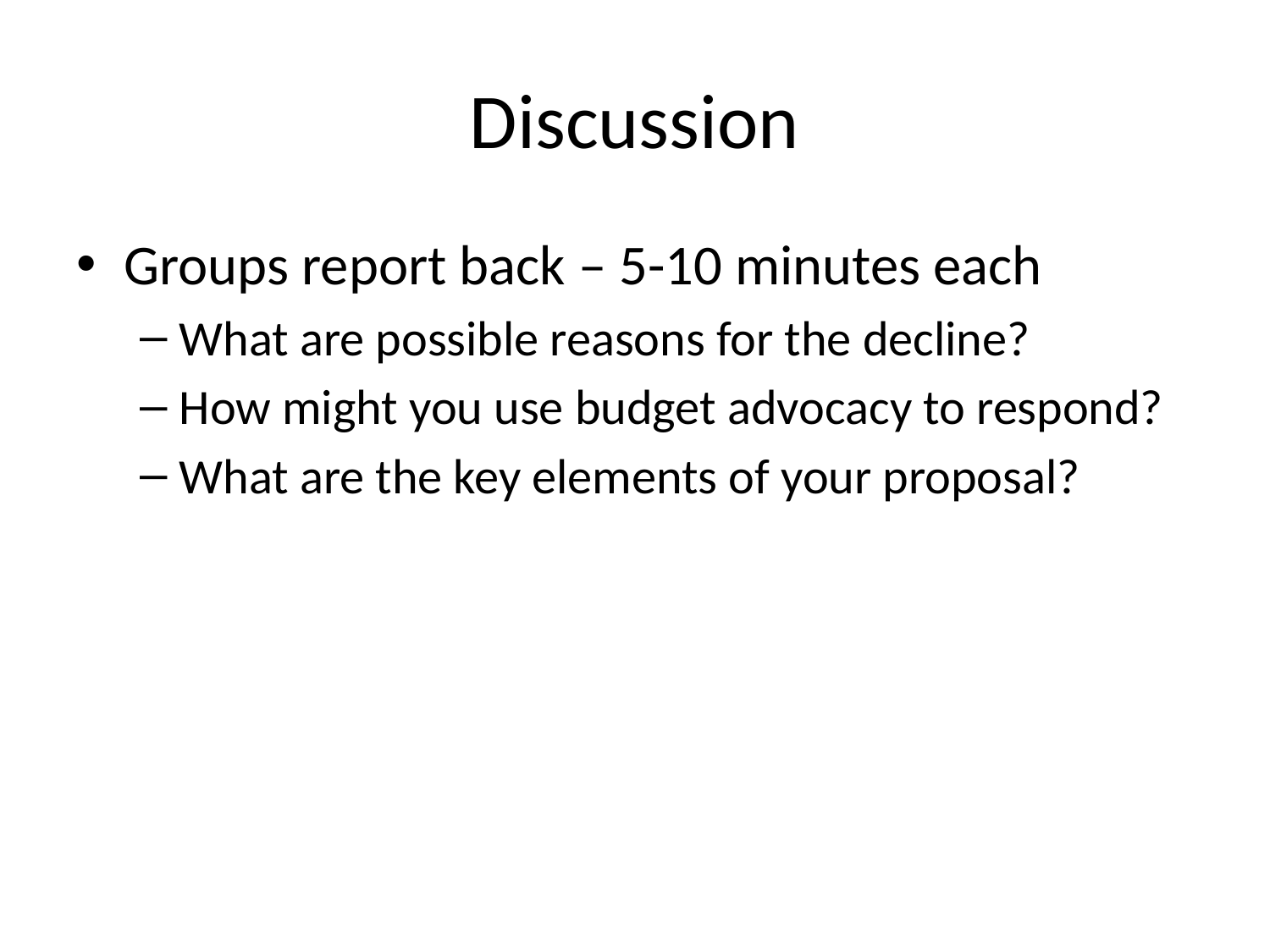

# Discussion
Groups report back – 5-10 minutes each
What are possible reasons for the decline?
How might you use budget advocacy to respond?
What are the key elements of your proposal?